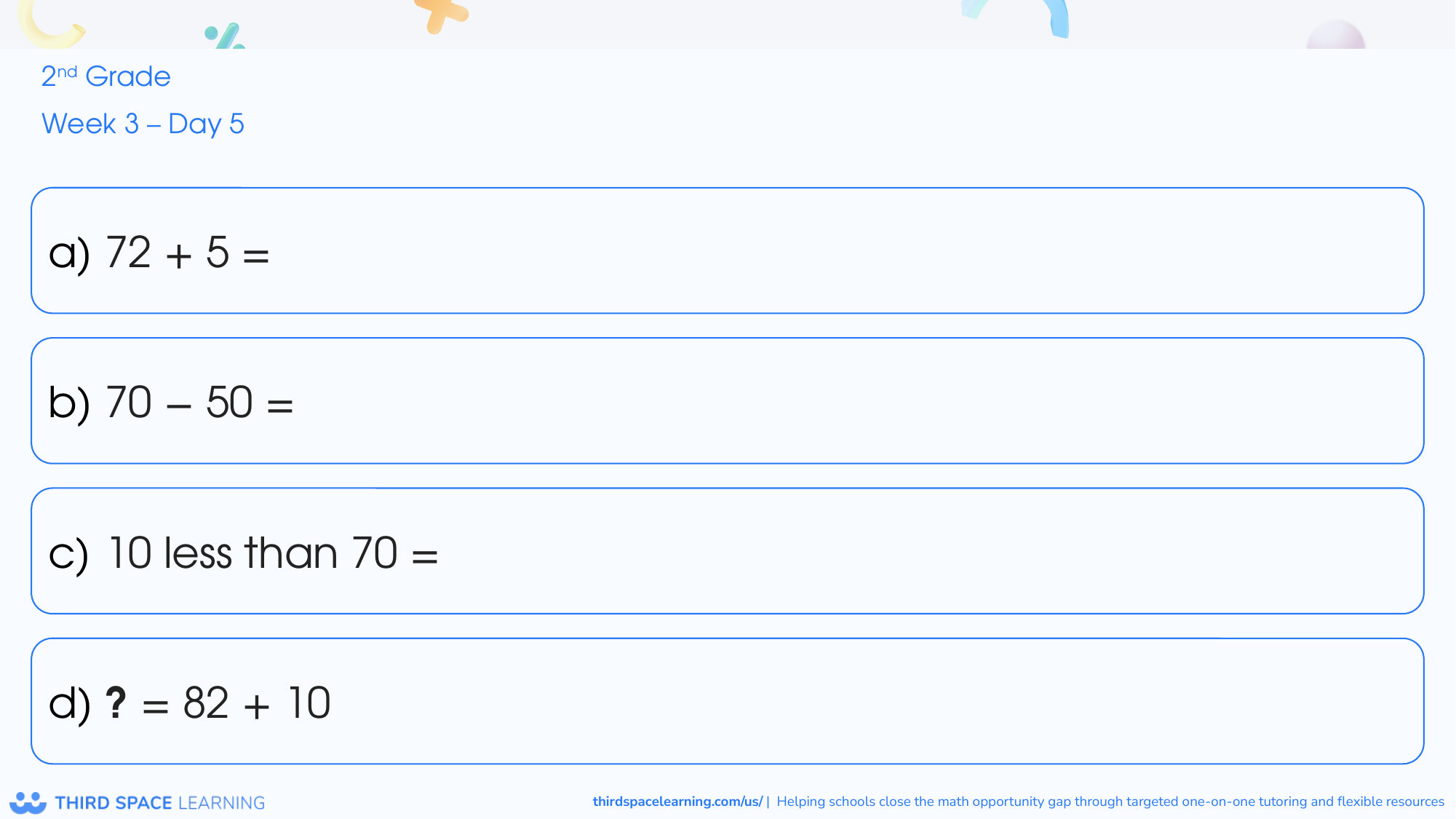

2nd Grade
Week 3 – Day 5
72 + 5 =
70 − 50 =
10 less than 70 =
? = 82 + 10